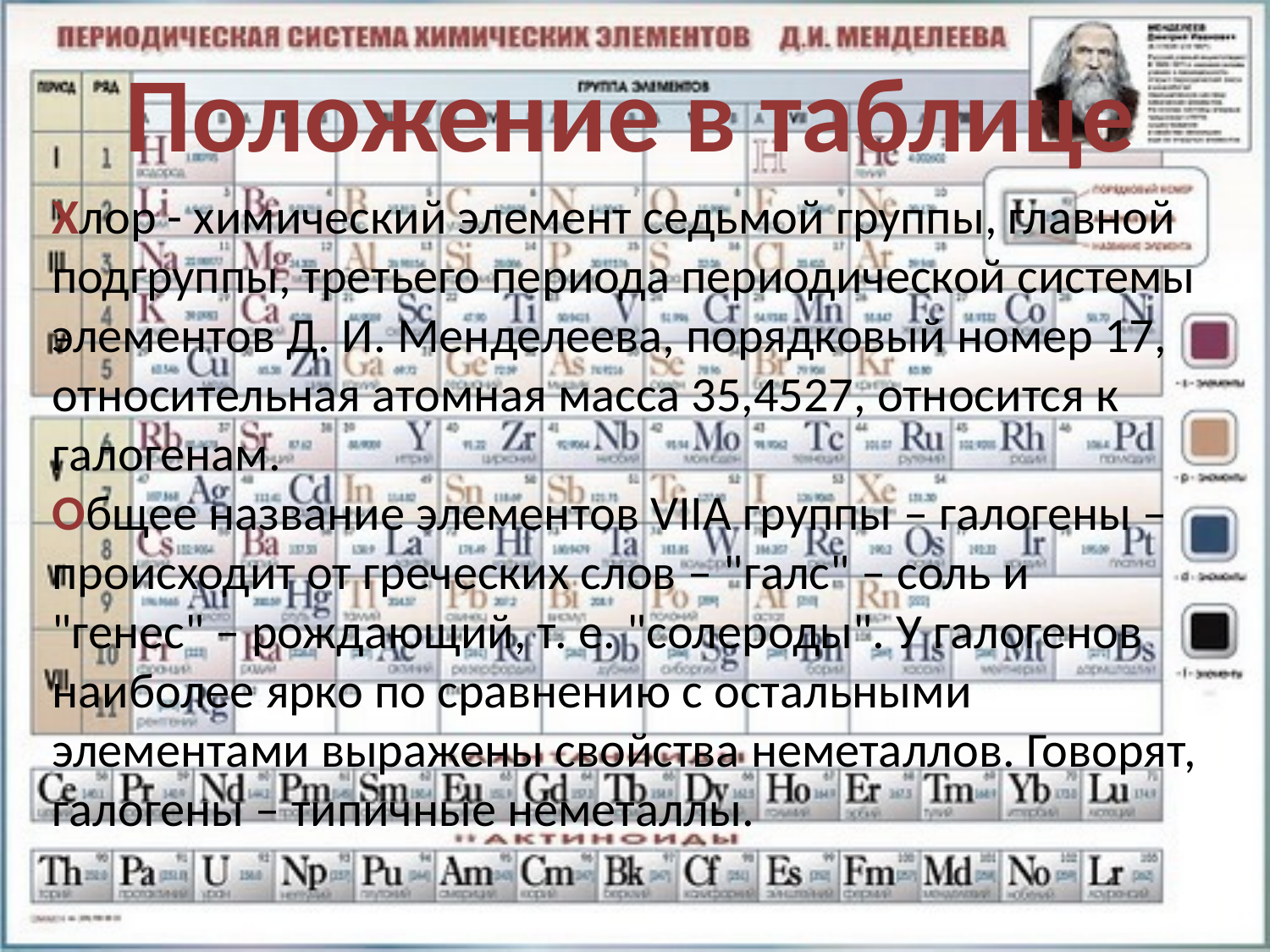

Положение в таблице
Хлор - химический элемент седьмой группы, главной подгруппы, третьего периода периодической системы элементов Д. И. Менделеева, порядковый номер 17, относительная атомная масса 35,4527, относится к галогенам.
Общее название элементов VIIA группы – галогены – происходит от греческих слов – "галс" – соль и "генес" – рождающий, т. е. "солероды". У галогенов наиболее ярко по сравнению с остальными элементами выражены свойства неметаллов. Говорят, галогены – типичные неметаллы.